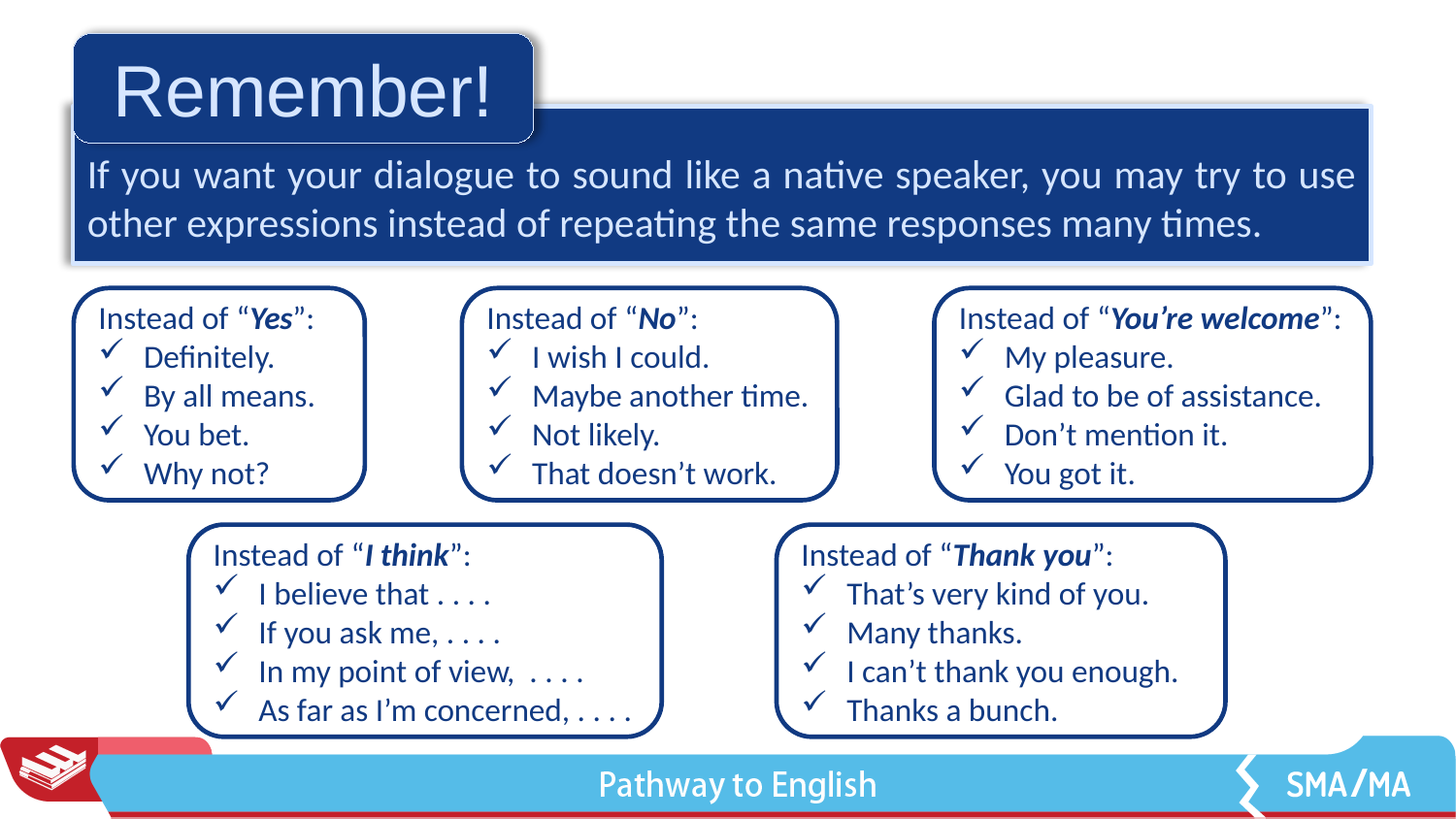

Remember!

If you want your dialogue to sound like a native speaker, you may try to use other expressions instead of repeating the same responses many times.
Instead of “No”:
I wish I could.
Maybe another time.
Not likely.
That doesn’t work.
Instead of “You’re welcome”:
My pleasure.
Glad to be of assistance.
Don’t mention it.
You got it.
Instead of “Yes”:
Definitely.
By all means.
You bet.
Why not?
Instead of “I think”:
I believe that . . . .
If you ask me, . . . .
In my point of view,  . . . .
As far as I’m concerned, . . . .
Instead of “Thank you”:
That’s very kind of you.
Many thanks.
I can’t thank you enough.
Thanks a bunch.